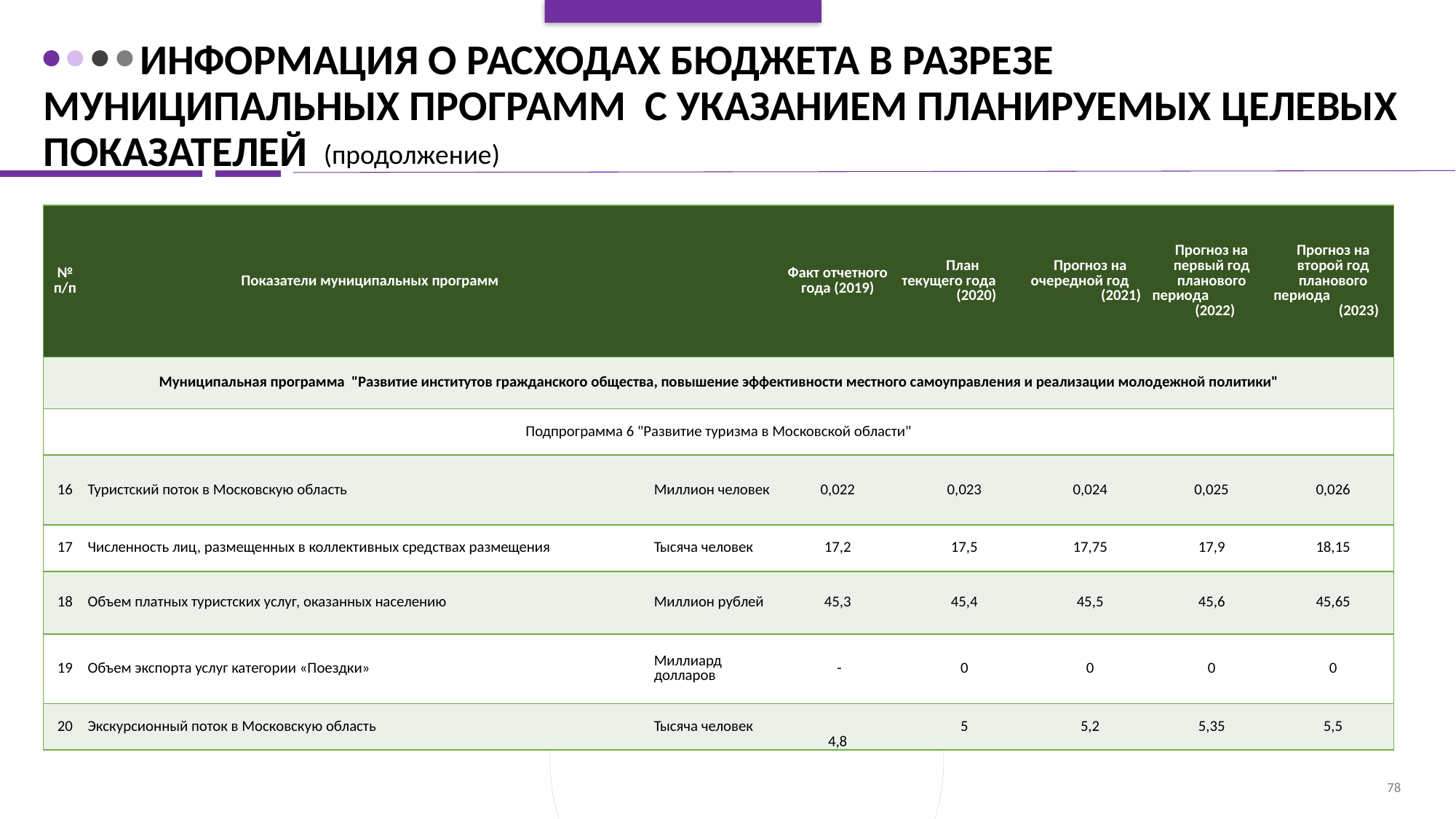

# Информация о расходах бюджета в разрезе муниципальных программ  с указанием планируемых целевых показателей
(продолжение)
| № п/п | Показатели муниципальных программ |  | Факт отчетного года (2019) | План текущего года (2020) | Прогноз на очередной год (2021) | Прогноз на первый год планового периода (2022) | Прогноз на второй год планового периода (2023) |
| --- | --- | --- | --- | --- | --- | --- | --- |
| Муниципальная программа "Развитие институтов гражданского общества, повышение эффективности местного самоуправления и реализации молодежной политики" |  |  |  |  |  |  |  |
| Подпрограмма 6 "Развитие туризма в Московской области" |  |  |  |  |  |  |  |
| 16 | Туристский поток в Московскую область | Миллион человек | 0,022 | 0,023 | 0,024 | 0,025 | 0,026 |
| 17 | Численность лиц, размещенных в коллективных средствах размещения | Тысяча человек | 17,2 | 17,5 | 17,75 | 17,9 | 18,15 |
| 18 | Объем платных туристских услуг, оказанных населению | Миллион рублей | 45,3 | 45,4 | 45,5 | 45,6 | 45,65 |
| 19 | Объем экспорта услуг категории «Поездки» | Миллиард долларов | - | 0 | 0 | 0 | 0 |
| 20 | Экскурсионный поток в Московскую область | Тысяча человек | 4,8 | 5 | 5,2 | 5,35 | 5,5 |
78